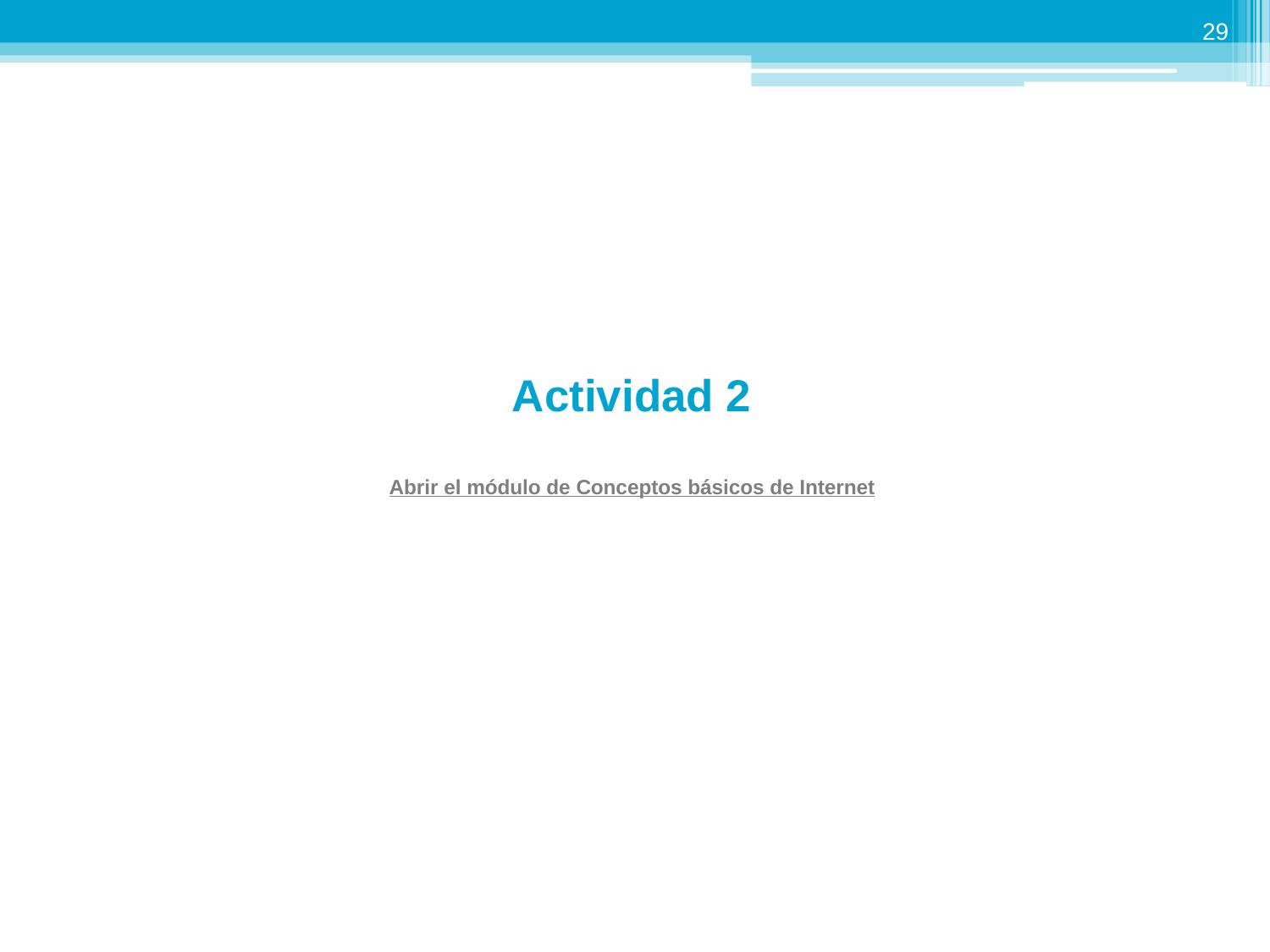

29
# Actividad 2 Abrir el módulo de Conceptos básicos de Internet